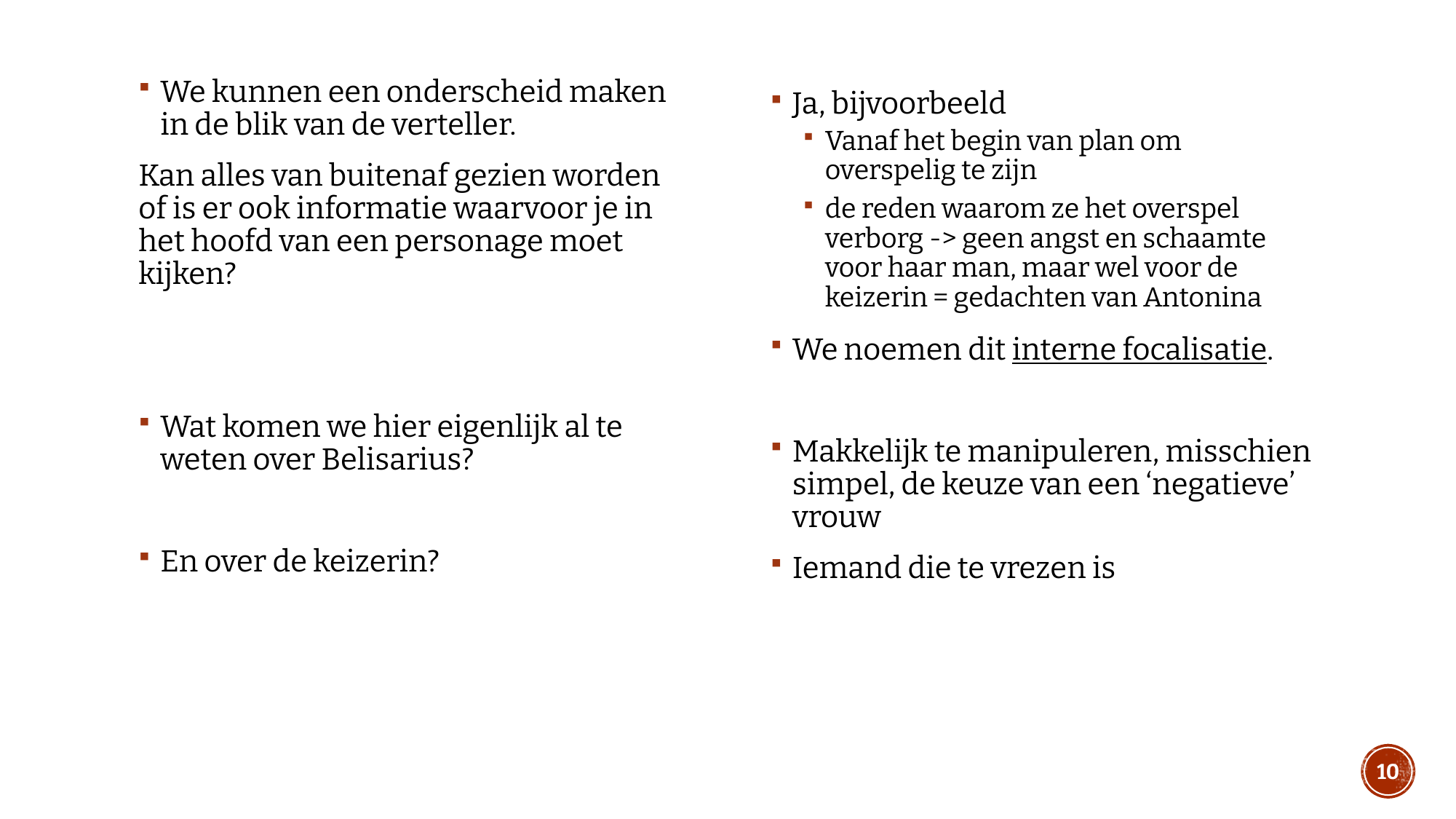

We kunnen een onderscheid maken in de blik van de verteller.
Kan alles van buitenaf gezien worden of is er ook informatie waarvoor je in het hoofd van een personage moet kijken?

Wat komen we hier eigenlijk al te weten over Belisarius?

En over de keizerin?
Ja, bijvoorbeeld
Vanaf het begin van plan om overspelig te zijn
de reden waarom ze het overspel verborg -> geen angst en schaamte voor haar man, maar wel voor de keizerin = gedachten van Antonina
We noemen dit interne focalisatie.

Makkelijk te manipuleren, misschien simpel, de keuze van een ‘negatieve’ vrouw
Iemand die te vrezen is
10